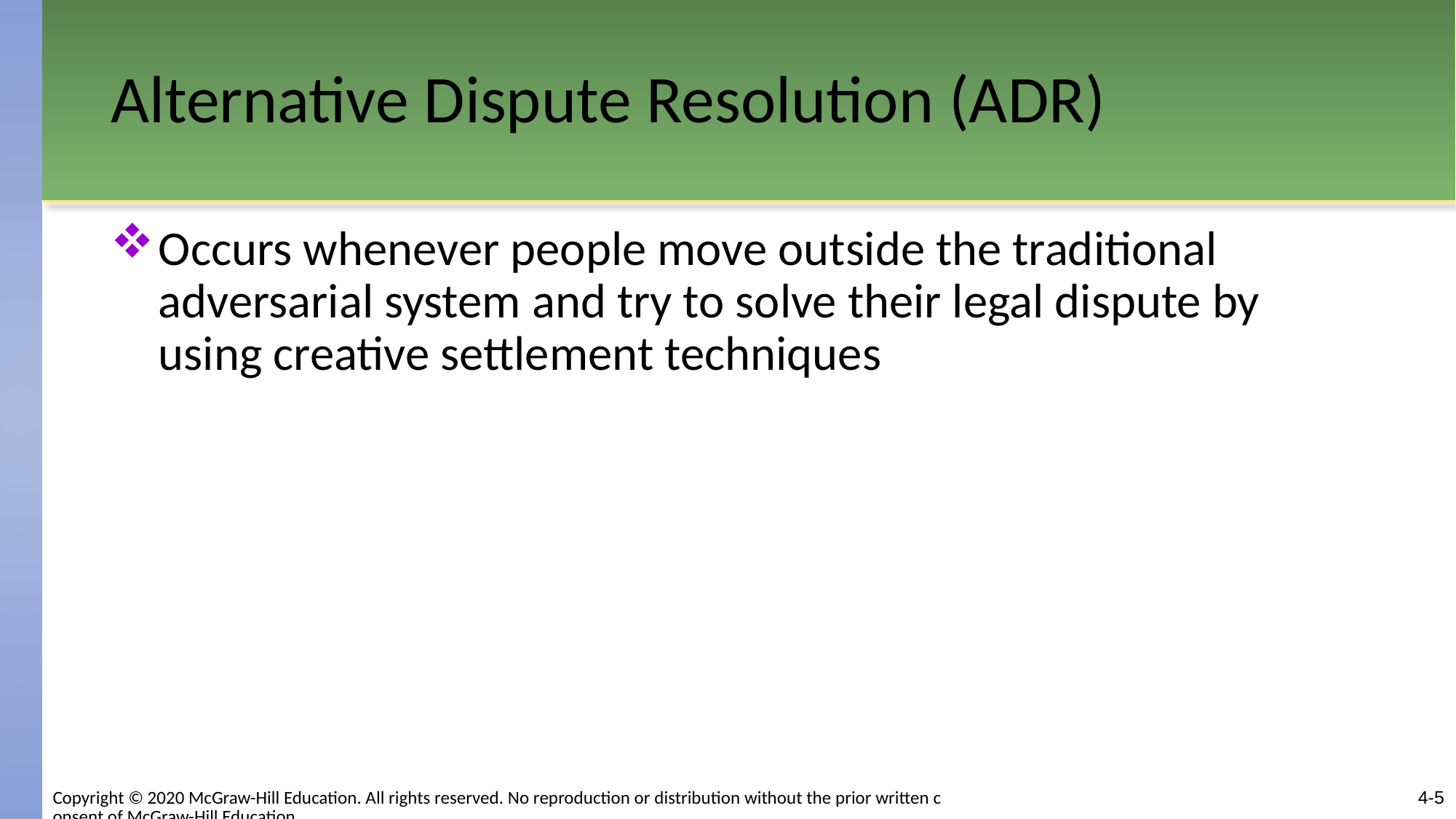

# Alternative Dispute Resolution (ADR)
Occurs whenever people move outside the traditional adversarial system and try to solve their legal dispute by using creative settlement techniques
4-5
Copyright © 2020 McGraw-Hill Education. All rights reserved. No reproduction or distribution without the prior written consent of McGraw-Hill Education.